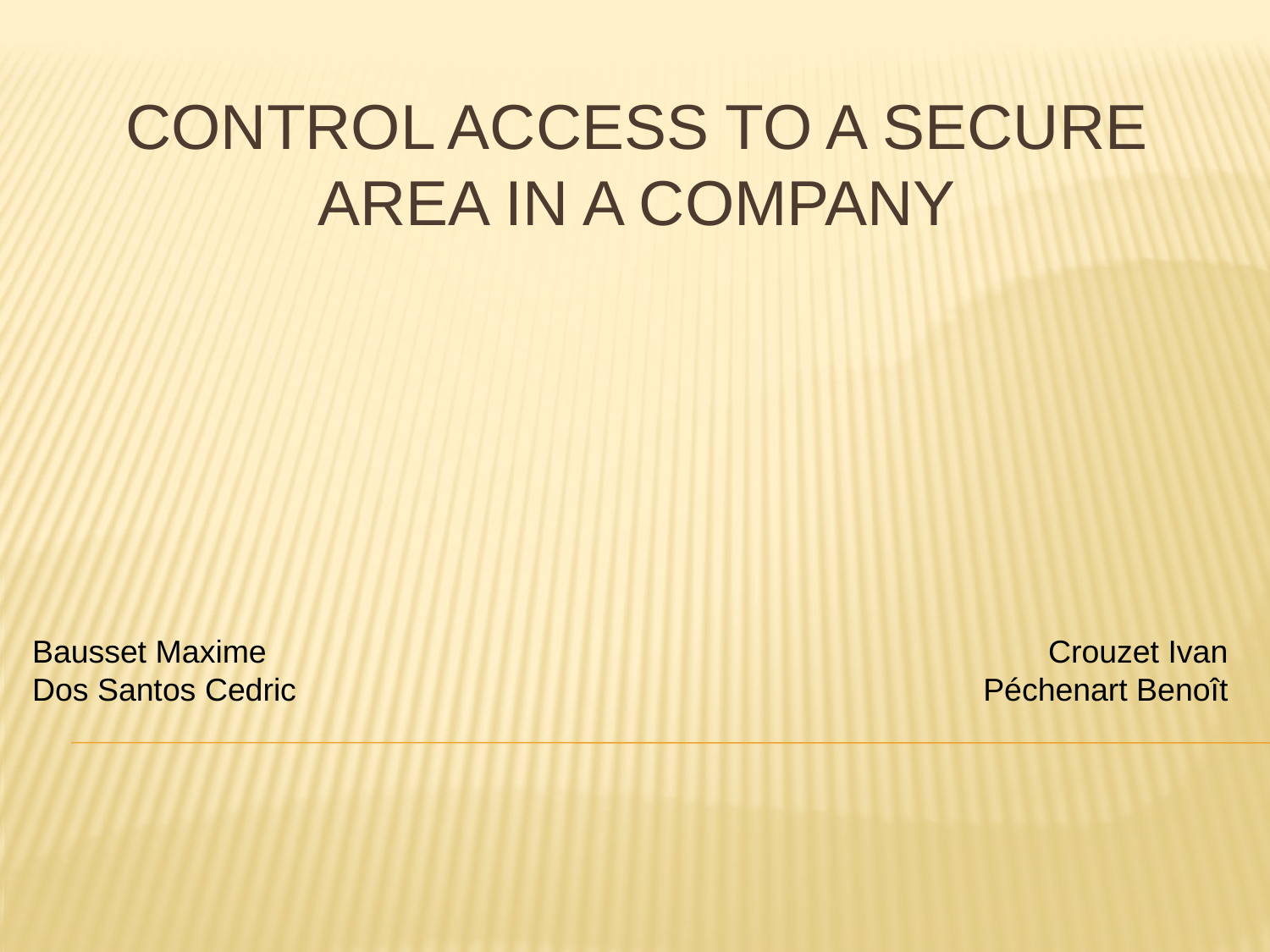

# Control Access to a secure Area in a Company
Bausset Maxime							Crouzet Ivan
Dos Santos Cedric					       Péchenart Benoît